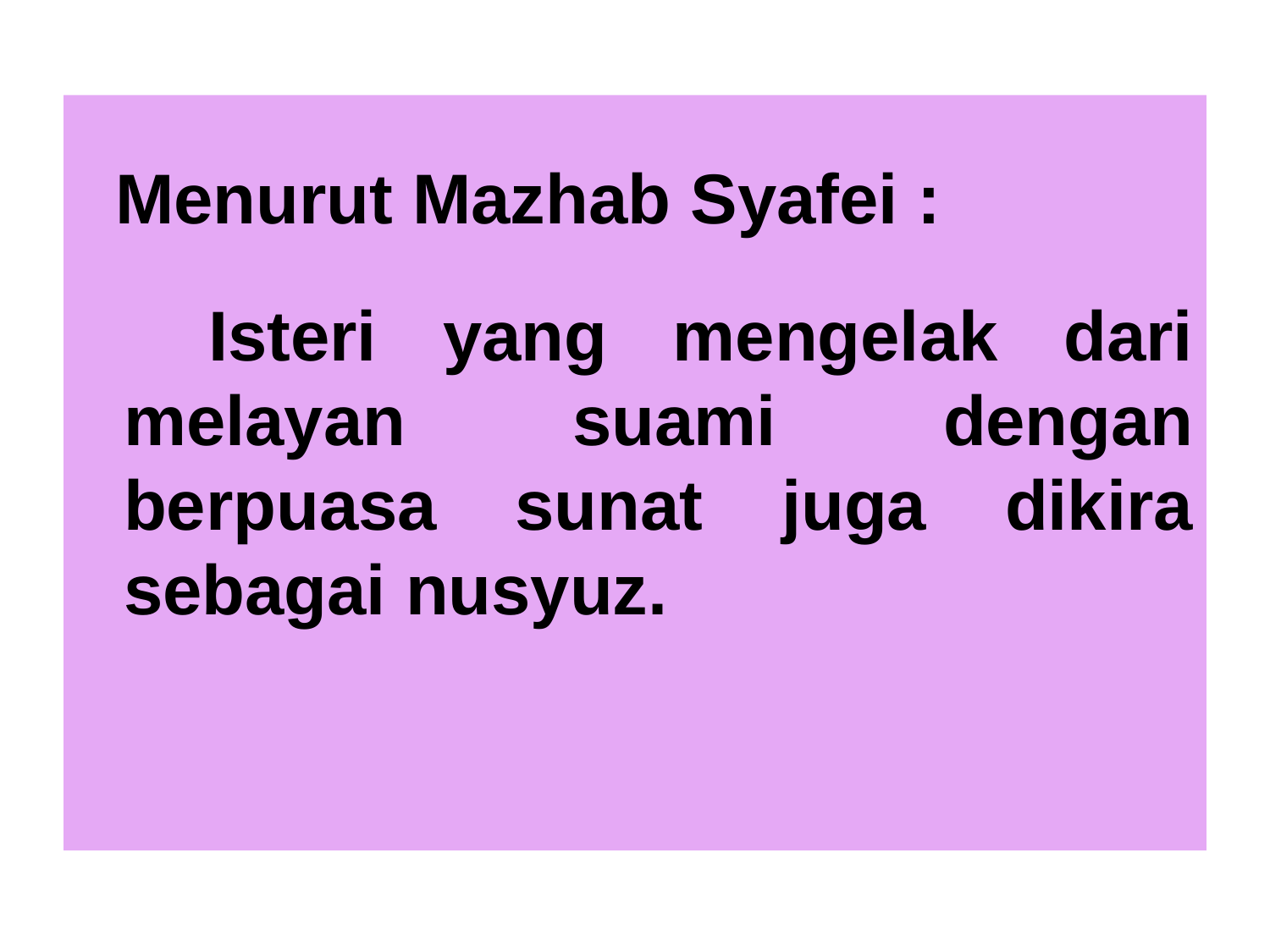

Menurut Mazhab Syafei :

  Isteri yang mengelak dari melayan suami dengan berpuasa sunat juga dikira sebagai nusyuz.